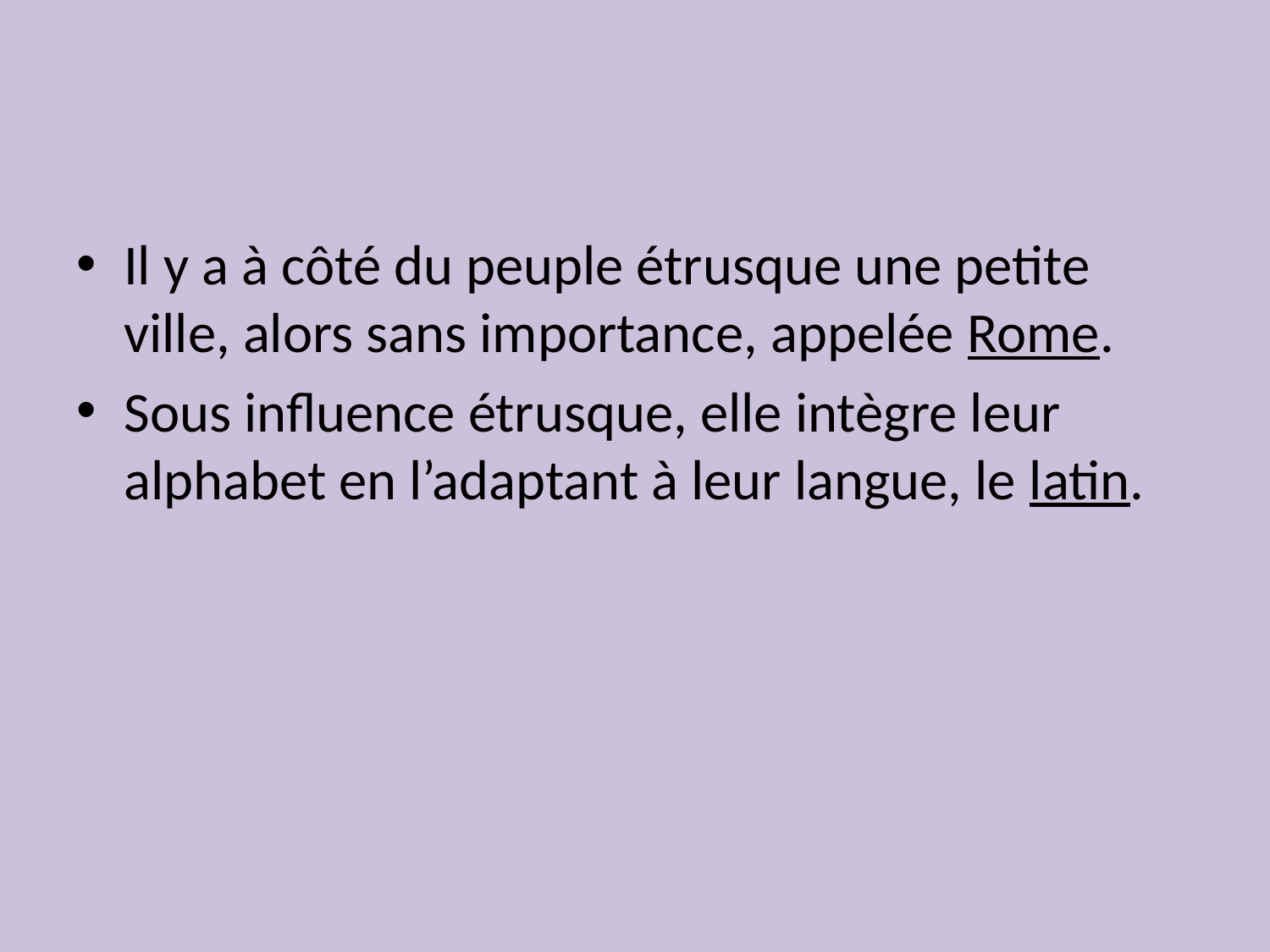

#
Il y a à côté du peuple étrusque une petite ville, alors sans importance, appelée Rome.
Sous influence étrusque, elle intègre leur alphabet en l’adaptant à leur langue, le latin.